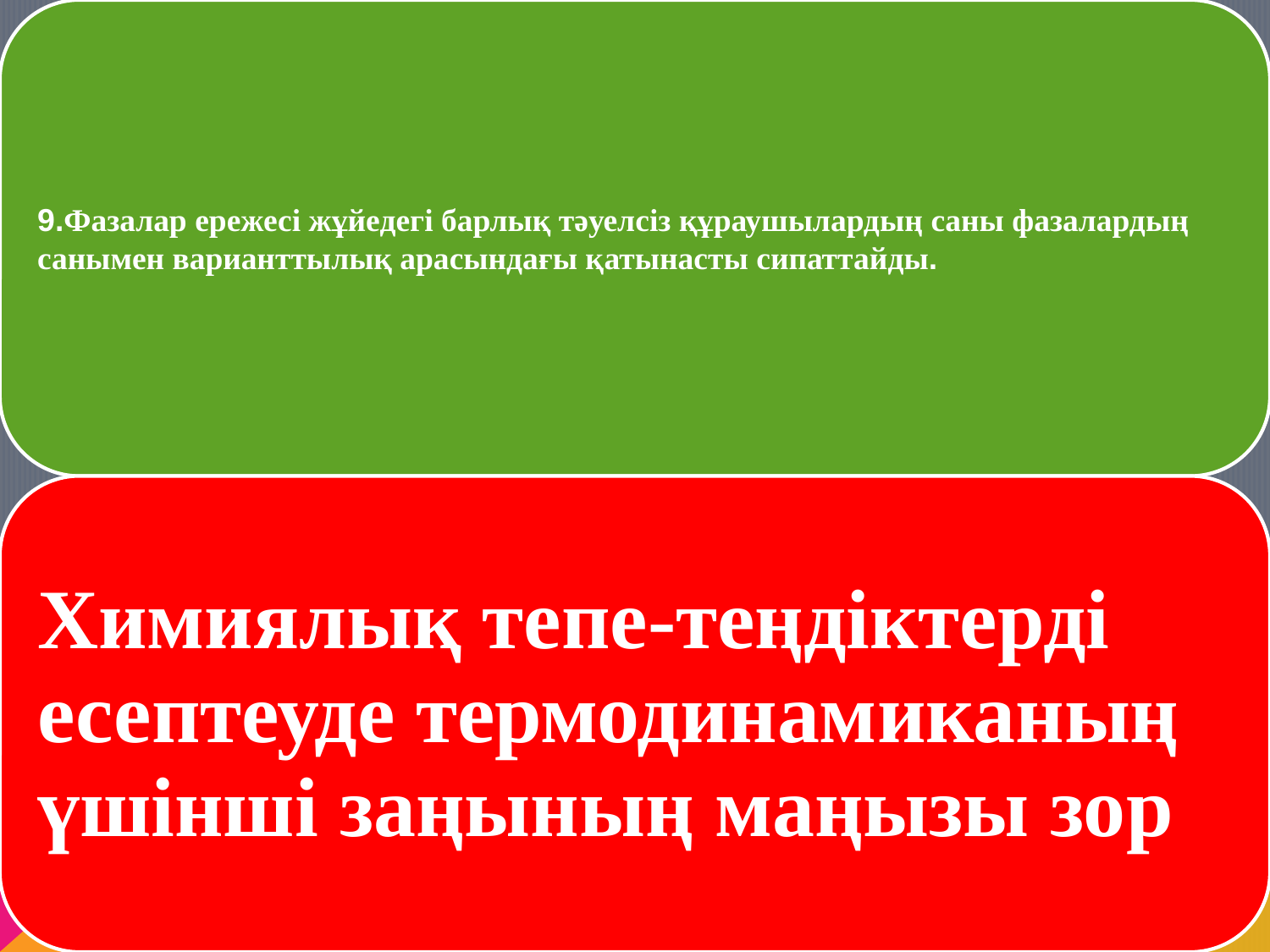

9.Фазалар ережесі жұйедегі барлық тәуелсіз құраушылардың саны фазалардың санымен варианттылық арасындағы қатынасты сипаттайды.
Химиялық тепе-теңдіктерді есептеуде термодинамиканың үшінші заңының маңызы зор
9